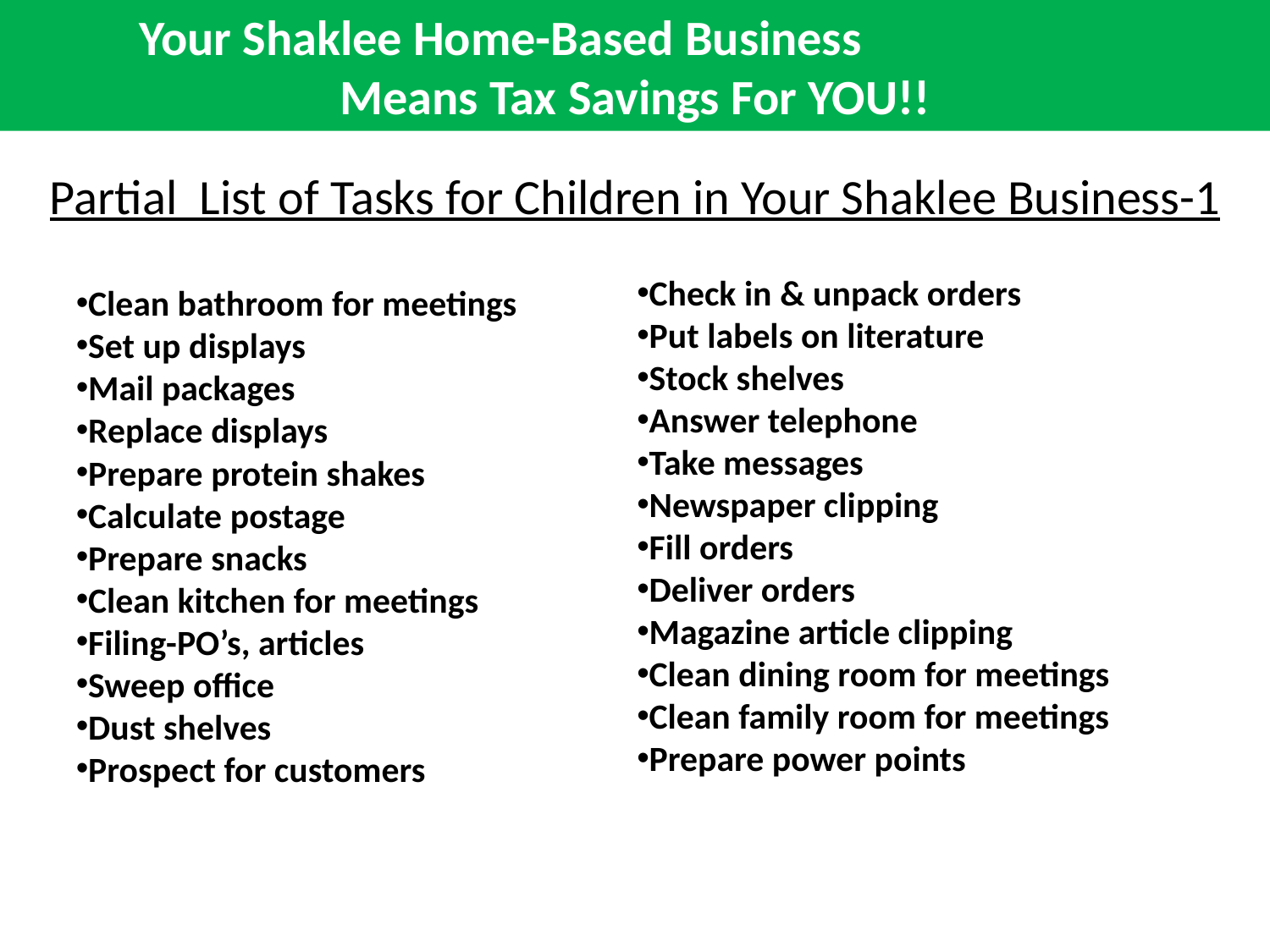

Your Shaklee Home-Based Business
Means Tax Savings For YOU!!

Partial  List of Tasks for Children in Your Shaklee Business-1

Check in & unpack orders
Put labels on literature
Stock shelves
Answer telephone
Take messages
Newspaper clipping
Fill orders
Deliver orders
Magazine article clipping
Clean dining room for meetings
Clean family room for meetings
Prepare power points
Clean bathroom for meetings
Set up displays
Mail packages
Replace displays
Prepare protein shakes
Calculate postage
Prepare snacks
Clean kitchen for meetings
Filing-PO’s, articles
Sweep office
Dust shelves
Prospect for customers